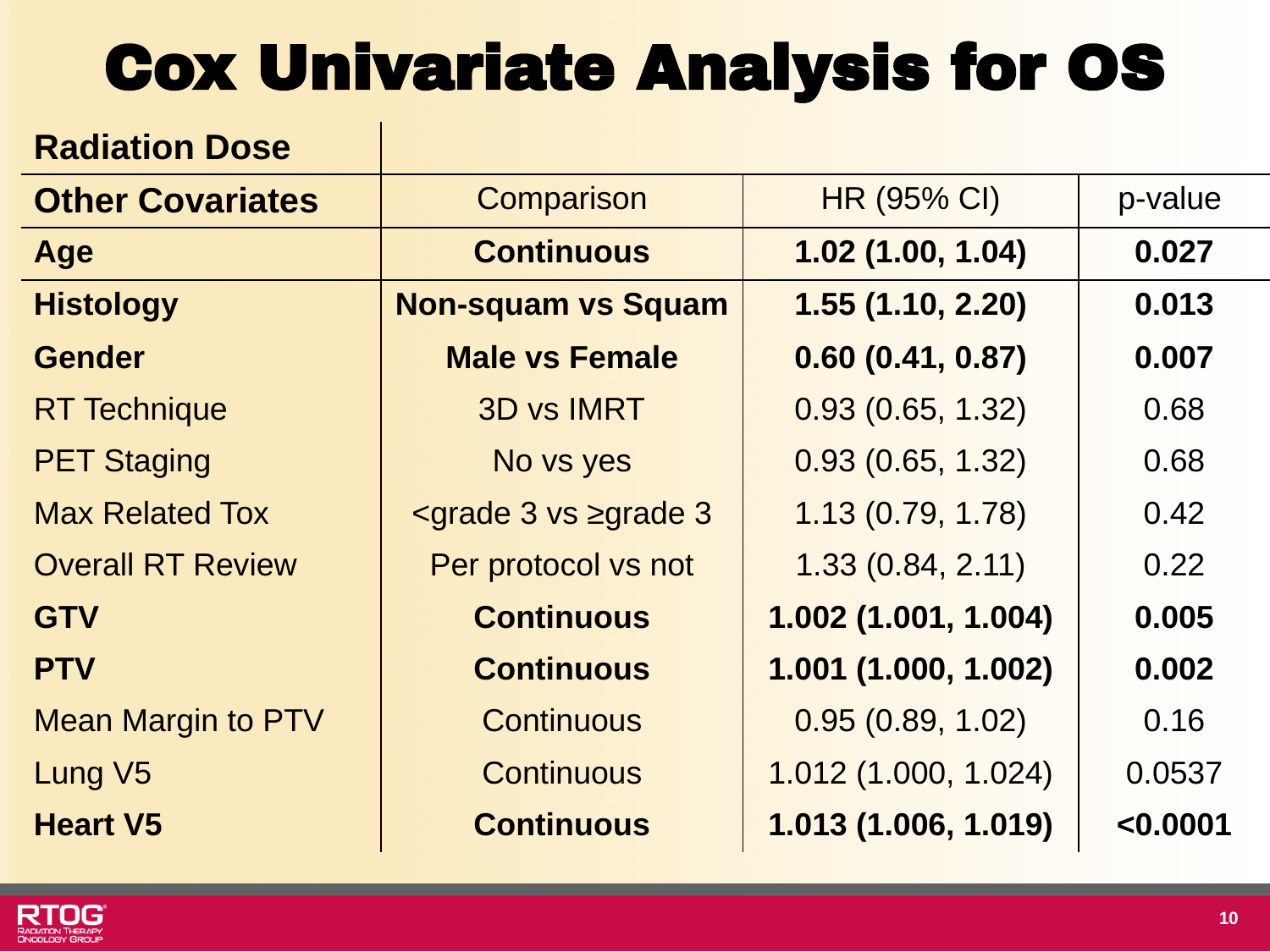

# Cox Univariate Analysis for OS
| Radiation Dose |  |  |  |
| --- | --- | --- | --- |
| Other Covariates | Comparison | HR (95% CI) | p-value |
| Age | Continuous | 1.02 (1.00, 1.04) | 0.027 |
| Histology | Non-squam vs Squam | 1.55 (1.10, 2.20) | 0.013 |
| Gender | Male vs Female | 0.60 (0.41, 0.87) | 0.007 |
| RT Technique | 3D vs IMRT | 0.93 (0.65, 1.32) | 0.68 |
| PET Staging | No vs yes | 0.93 (0.65, 1.32) | 0.68 |
| Max Related Tox | <grade 3 vs ≥grade 3 | 1.13 (0.79, 1.78) | 0.42 |
| Overall RT Review | Per protocol vs not | 1.33 (0.84, 2.11) | 0.22 |
| GTV | Continuous | 1.002 (1.001, 1.004) | 0.005 |
| PTV | Continuous | 1.001 (1.000, 1.002) | 0.002 |
| Mean Margin to PTV | Continuous | 0.95 (0.89, 1.02) | 0.16 |
| Lung V5 | Continuous | 1.012 (1.000, 1.024) | 0.0537 |
| Heart V5 | Continuous | 1.013 (1.006, 1.019) | <0.0001 |